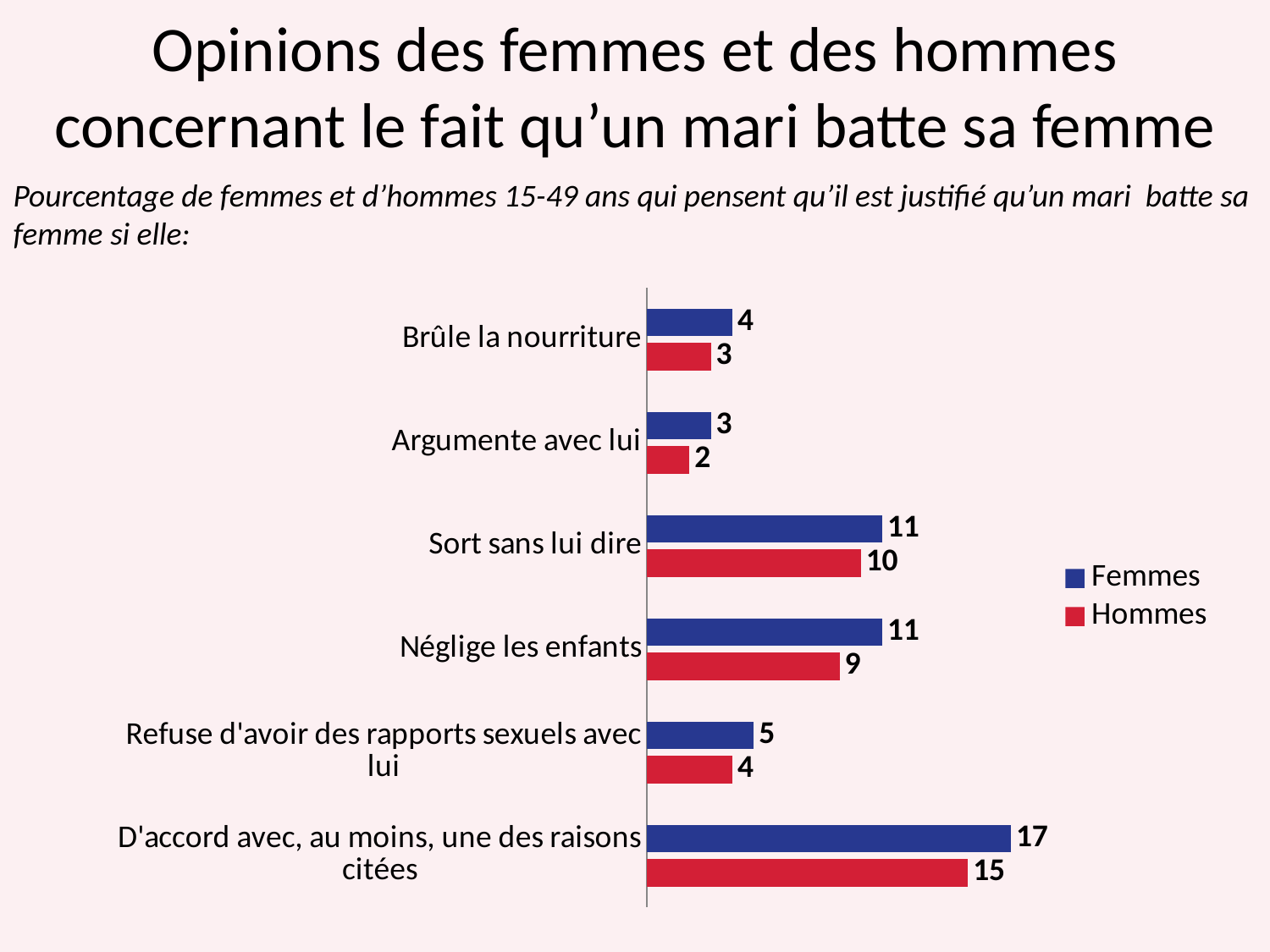

# Opinions des femmes et des hommes concernant le fait qu’un mari batte sa femme
Pourcentage de femmes et d’hommes 15-49 ans qui pensent qu’il est justifié qu’un mari  batte sa femme si elle:

### Chart

| Category | Hommes | Femmes |
|---|---|---|
| D'accord avec, au moins, une des raisons citées | 15.0 | 17.0 |
| Refuse d'avoir des rapports sexuels avec lui | 4.0 | 5.0 |
| Néglige les enfants | 9.0 | 11.0 |
| Sort sans lui dire | 10.0 | 11.0 |
| Argumente avec lui | 2.0 | 3.0 |
| Brûle la nourriture | 3.0 | 4.0 |